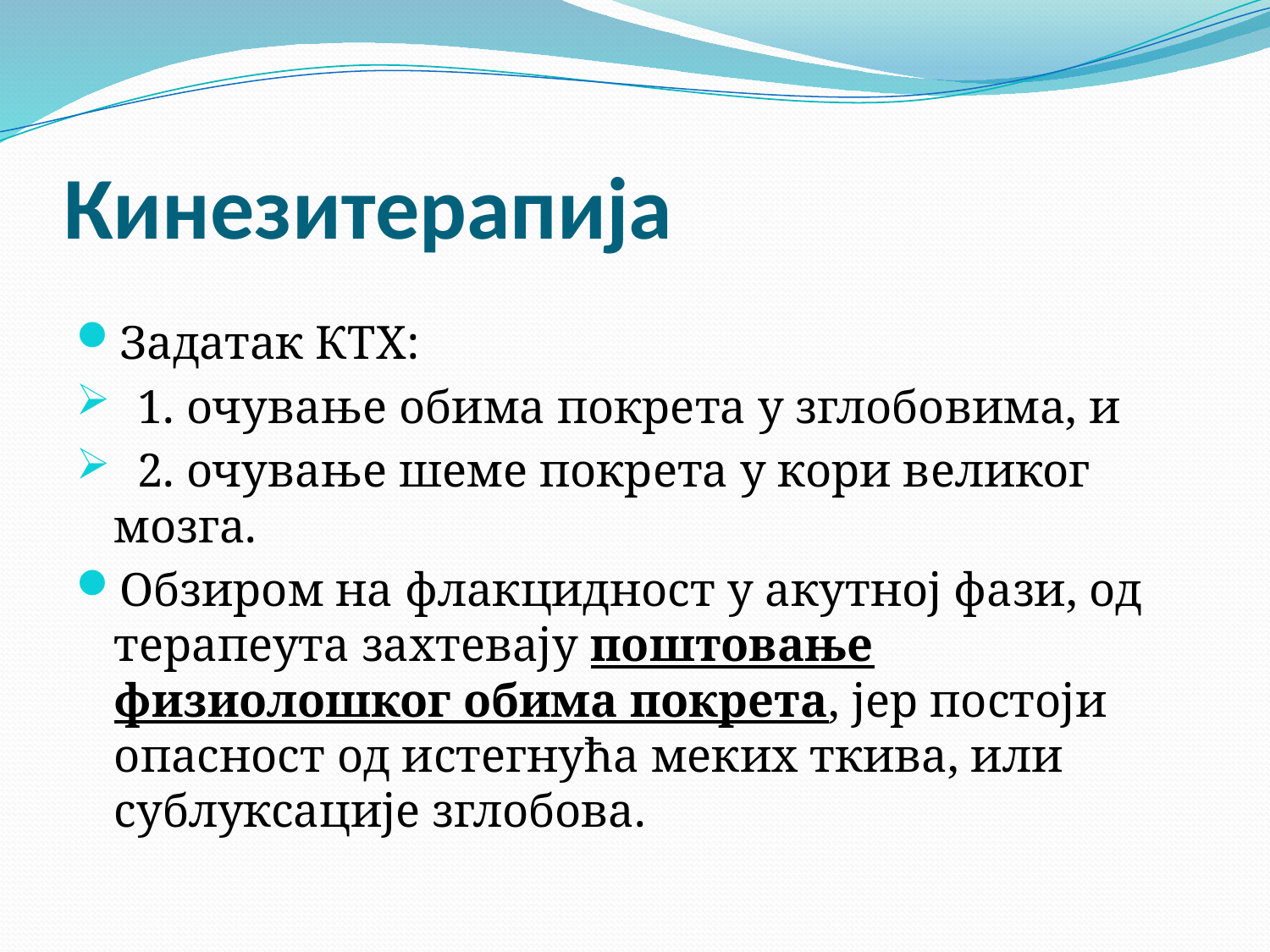

# Кинезитерапија
Задатак КТХ:
  1. очување обима покрета у зглобовима, и
  2. очување шеме покрета у кори великог мозга.
Обзиром на флакцидност у акутној фази, од терапеута захтевају поштовање физиолошког обима покрета, јер постоји опасност од истегнућа меких ткива, или сублуксације зглобова.